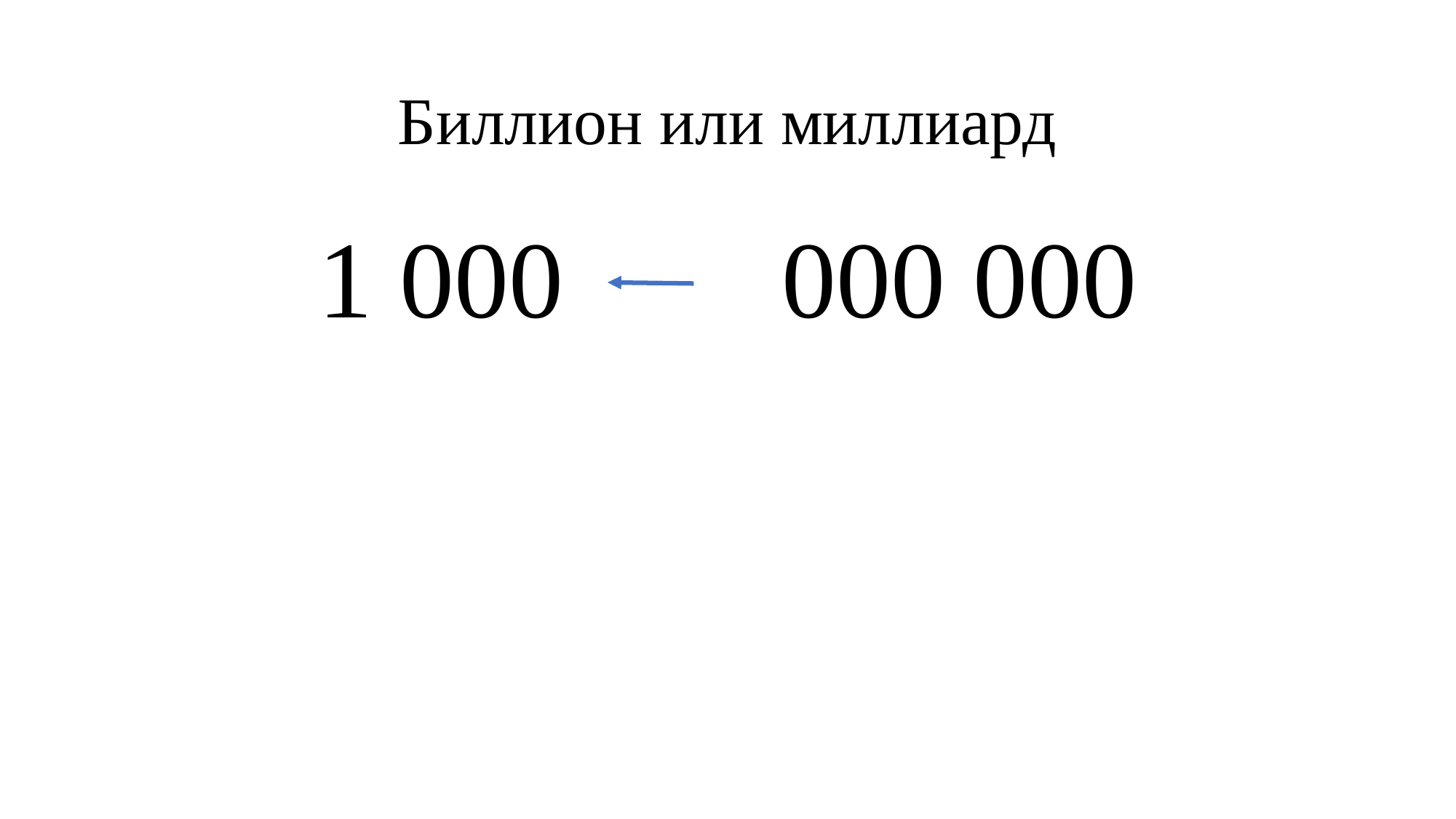

# Биллион или миллиард
1 000        000 000